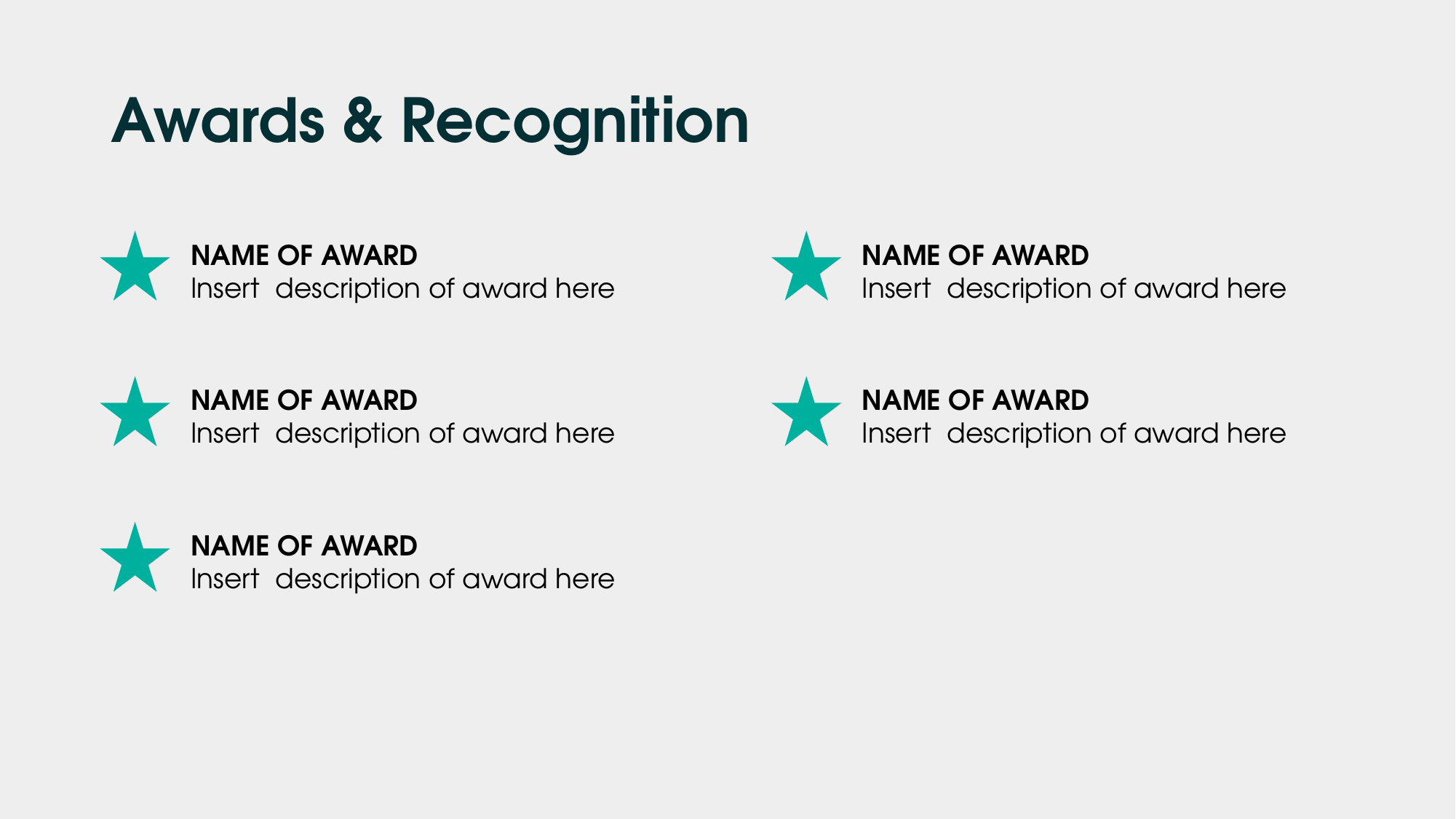

# Awards & Recognition

NAME OF AWARD
Insert  description of award here
NAME OF AWARD
Insert  description of award here

NAME OF AWARD
Insert  description of award here
NAME OF AWARD
Insert  description of award here

NAME OF AWARD
Insert  description of award here